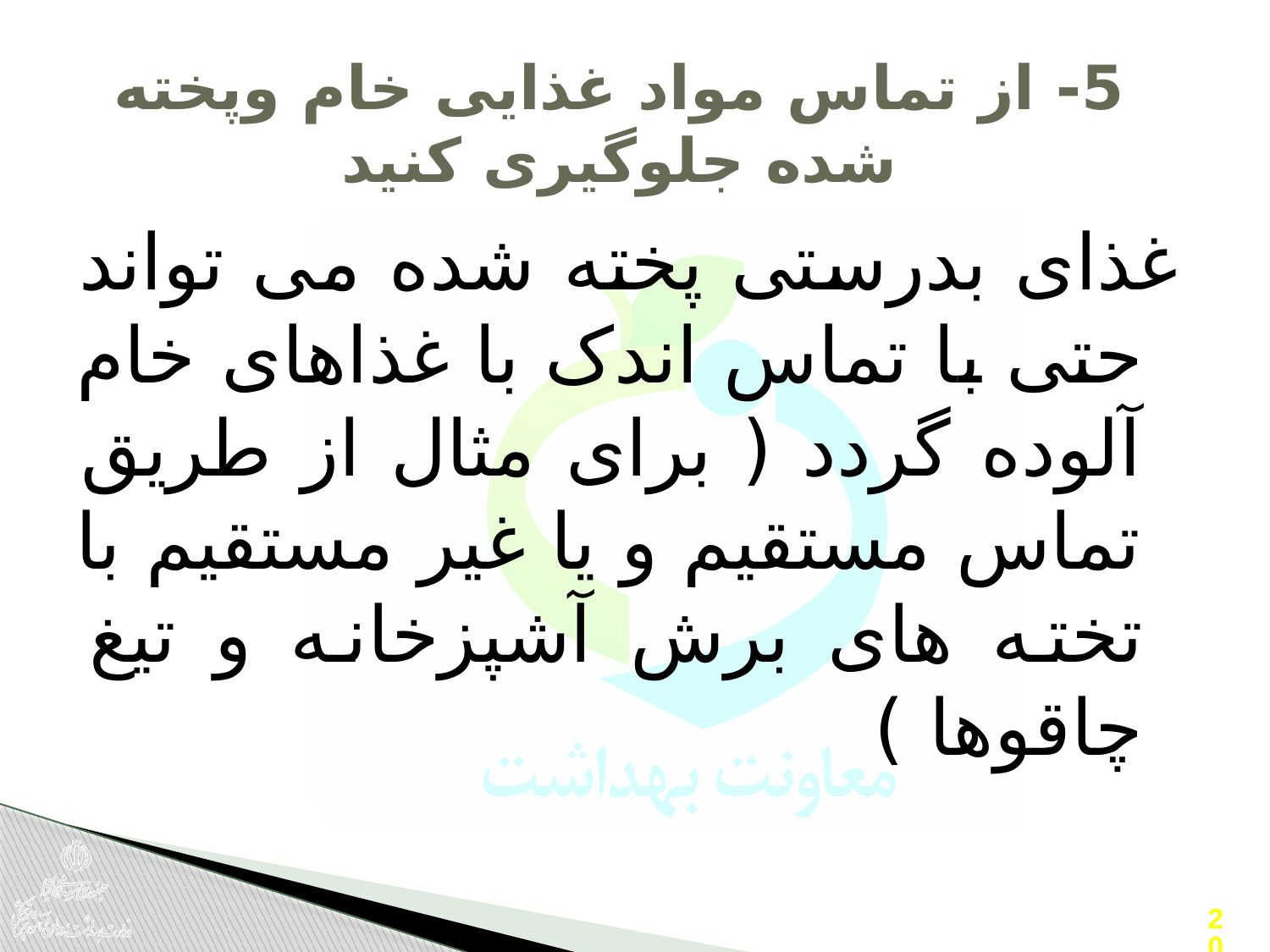

# 5- از تماس مواد غذایی خام وپخته شده جلوگیری کنید
غذای بدرستی پخته شده می تواند حتی با تماس اندک با غذاهای خام آلوده گردد ( برای مثال از طریق تماس مستقیم و یا غیر مستقیم با تخته های برش آشپزخانه و تیغ چاقوها )
20